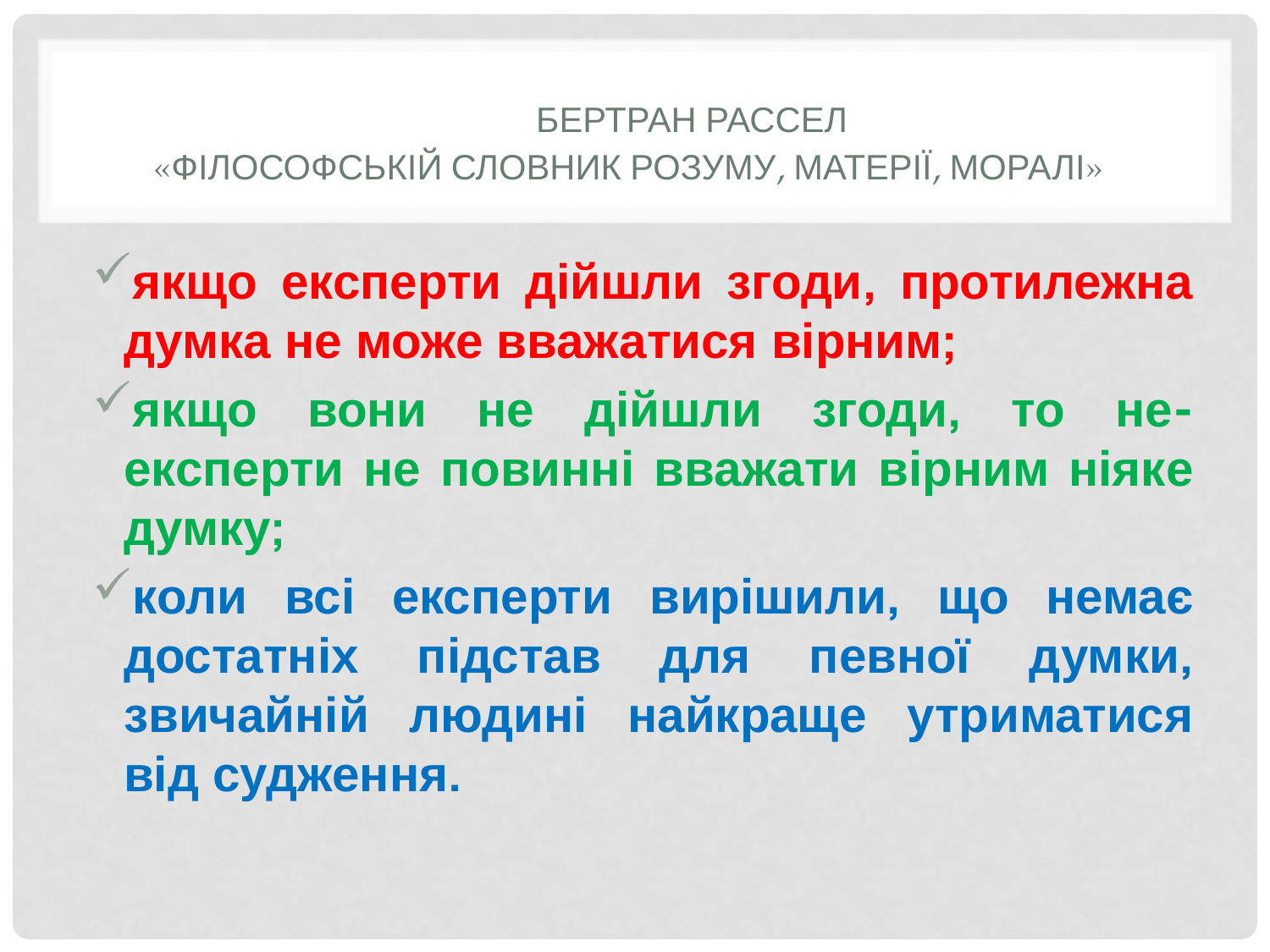

# Бертран Рассел «Філософській словник розуму, матерії, моралі»
якщо експерти дійшли згоди, протилежна думка не може вважатися вірним;
якщо вони не дійшли згоди, то не-експерти не повинні вважати вірним ніяке думку;
коли всі експерти вирішили, що немає достатніх підстав для певної думки, звичайній людині найкраще утриматися від судження.